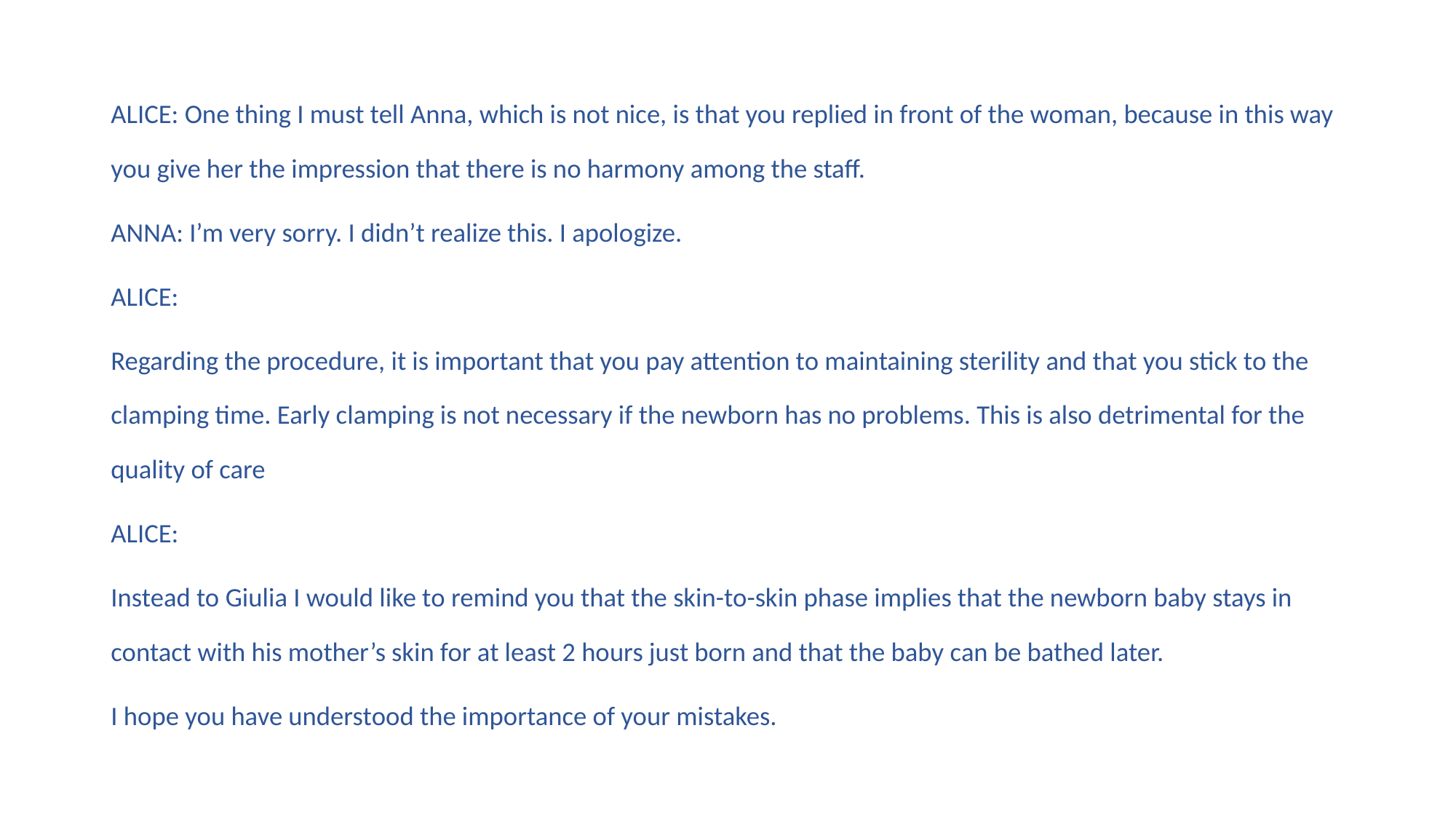

ALICE: One thing I must tell Anna, which is not nice, is that you replied in front of the woman, because in this way you give her the impression that there is no harmony among the staff.
ANNA: I’m very sorry. I didn’t realize this. I apologize.
ALICE:
Regarding the procedure, it is important that you pay attention to maintaining sterility and that you stick to the clamping time. Early clamping is not necessary if the newborn has no problems. This is also detrimental for the quality of care
ALICE:
Instead to Giulia I would like to remind you that the skin-to-skin phase implies that the newborn baby stays in contact with his mother’s skin for at least 2 hours just born and that the baby can be bathed later.
I hope you have understood the importance of your mistakes.